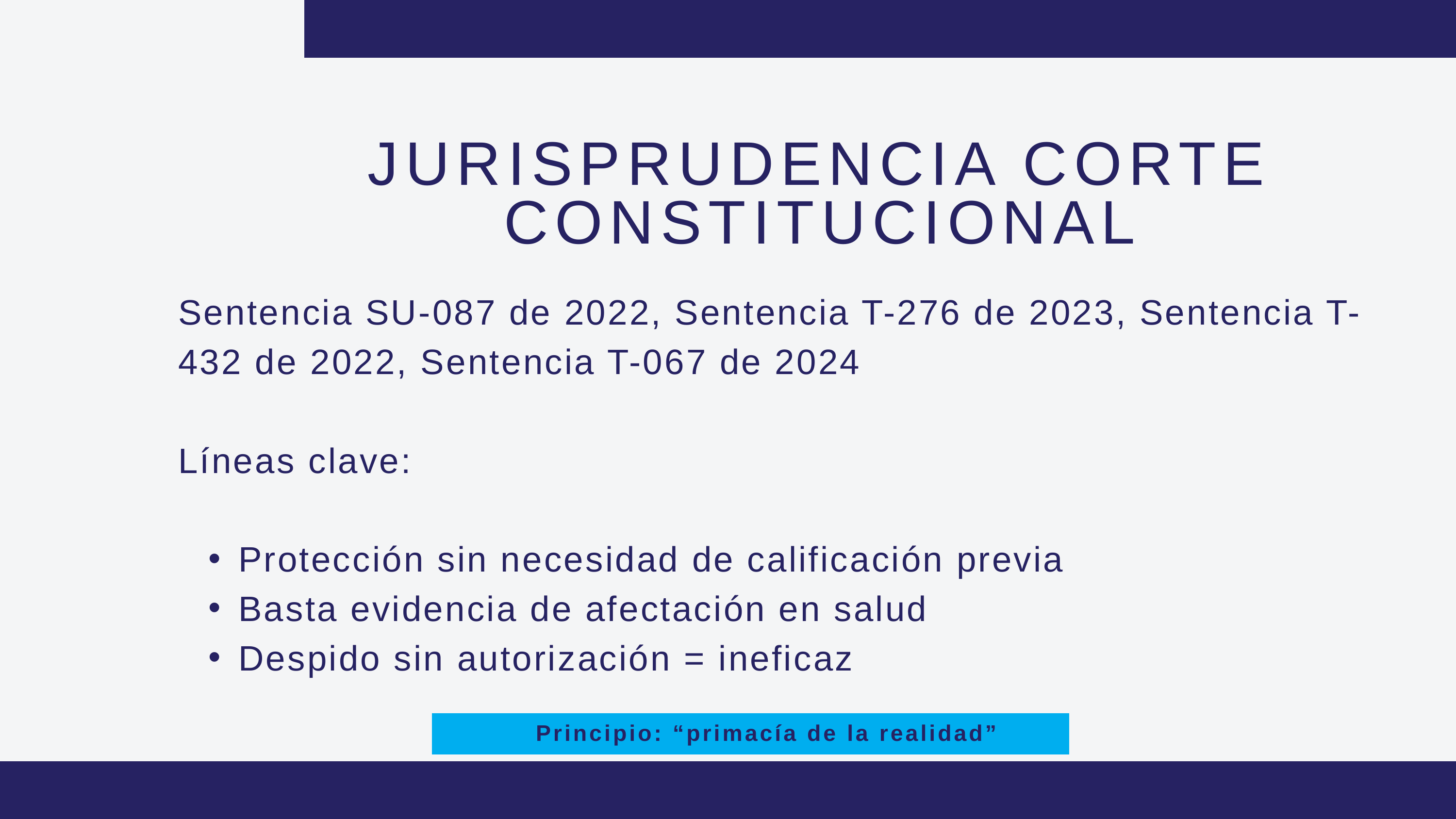

JURISPRUDENCIA CORTE CONSTITUCIONAL

Sentencia SU-087 de 2022, Sentencia T-276 de 2023, Sentencia T-432 de 2022, Sentencia T-067 de 2024

Líneas clave:

Protección sin necesidad de calificación previa
Basta evidencia de afectación en salud
Despido sin autorización = ineficaz

Principio: “primacía de la realidad”